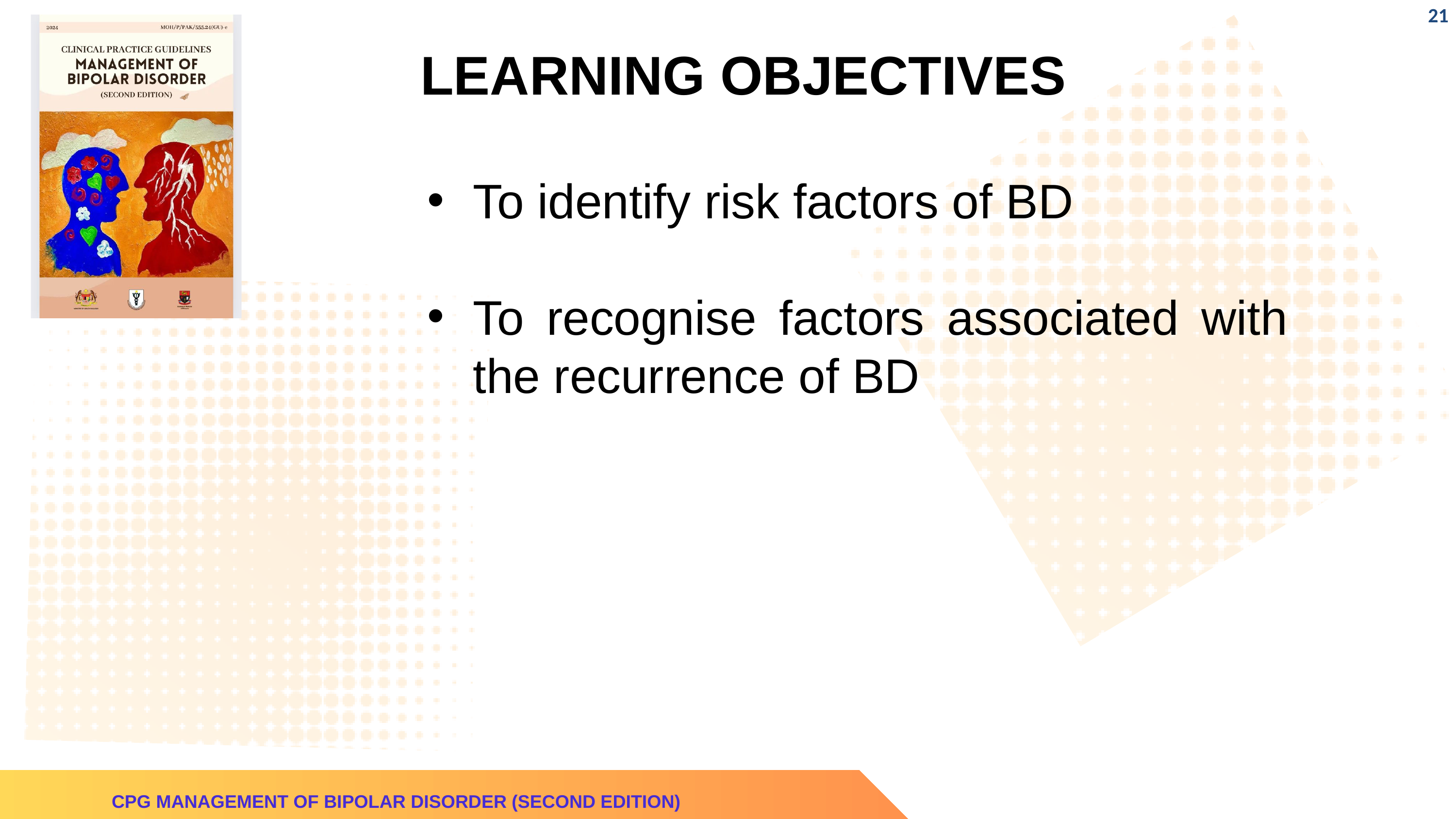

21

LEARNING OBJECTIVES

To identify risk factors of BD

To recognise factors associated with the recurrence of BD

CPG MANAGEMENT OF BIPOLAR DISORDER (SECOND EDITION)